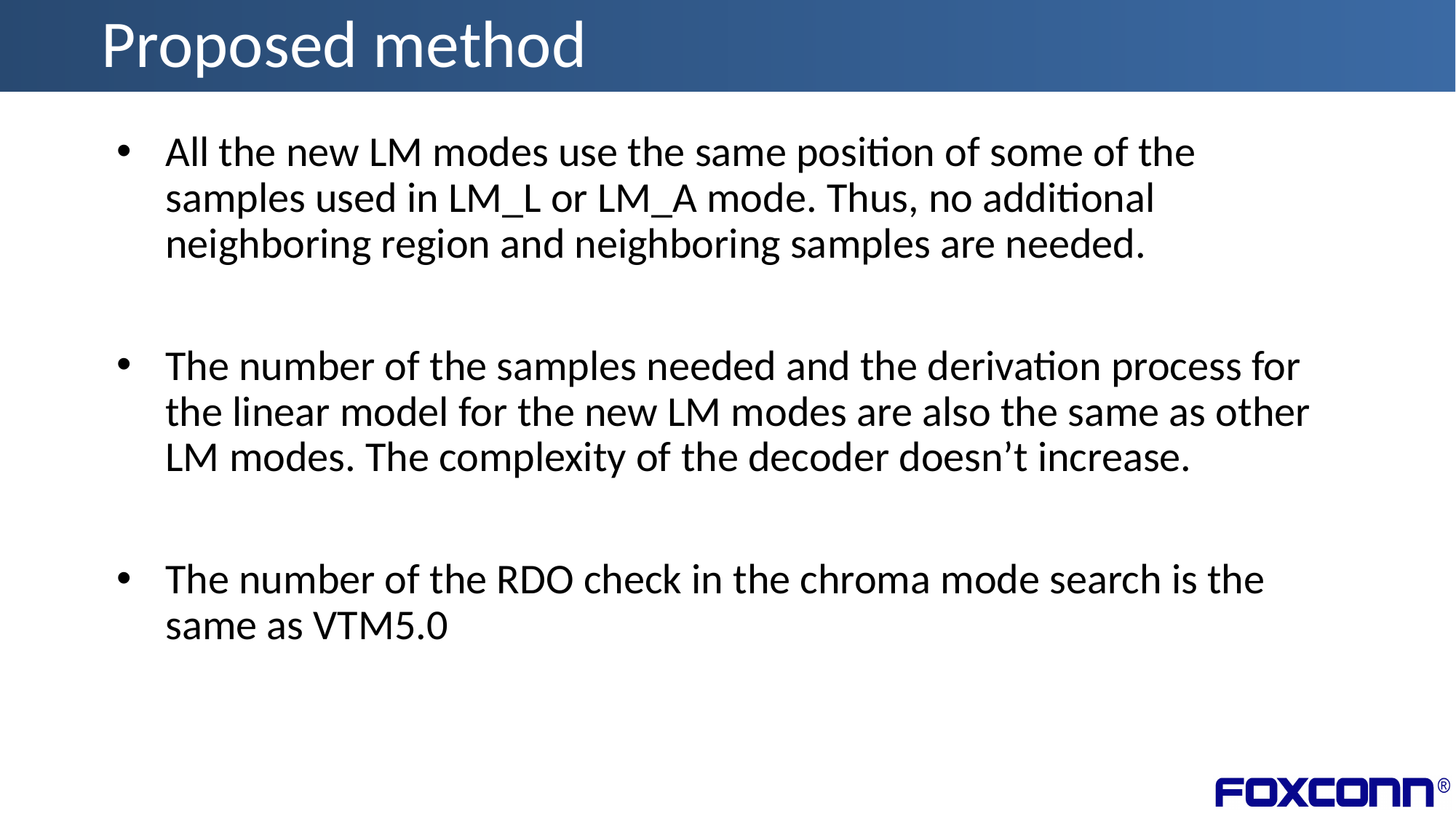

# Proposed method
All the new LM modes use the same position of some of the samples used in LM_L or LM_A mode. Thus, no additional neighboring region and neighboring samples are needed.

The number of the samples needed and the derivation process for the linear model for the new LM modes are also the same as other LM modes. The complexity of the decoder doesn’t increase.

The number of the RDO check in the chroma mode search is the same as VTM5.0
4